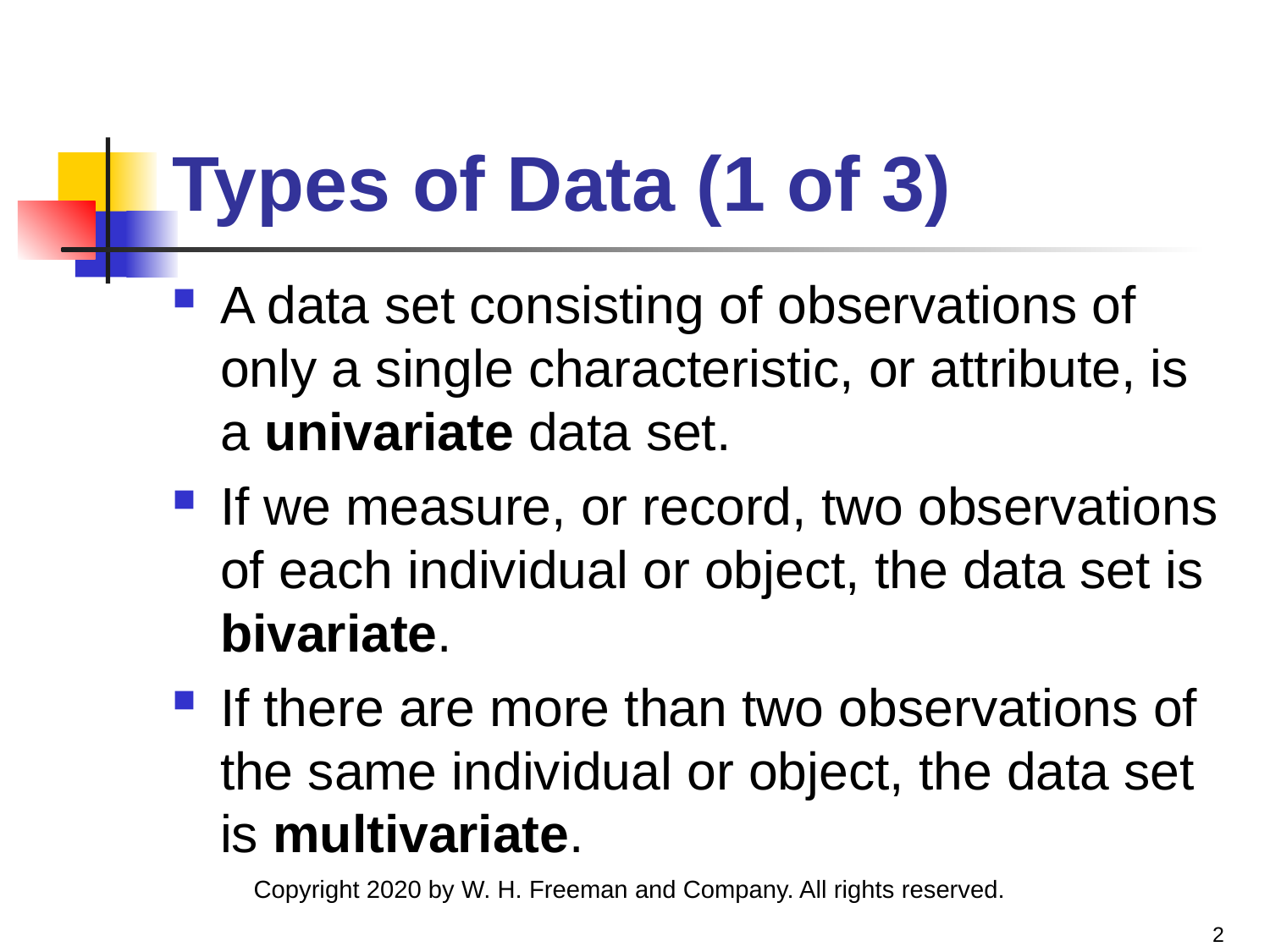

# Types of Data (1 of 3)
A data set consisting of observations of only a single characteristic, or attribute, is a univariate data set.
If we measure, or record, two observations of each individual or object, the data set is bivariate.
If there are more than two observations of the same individual or object, the data set is multivariate.